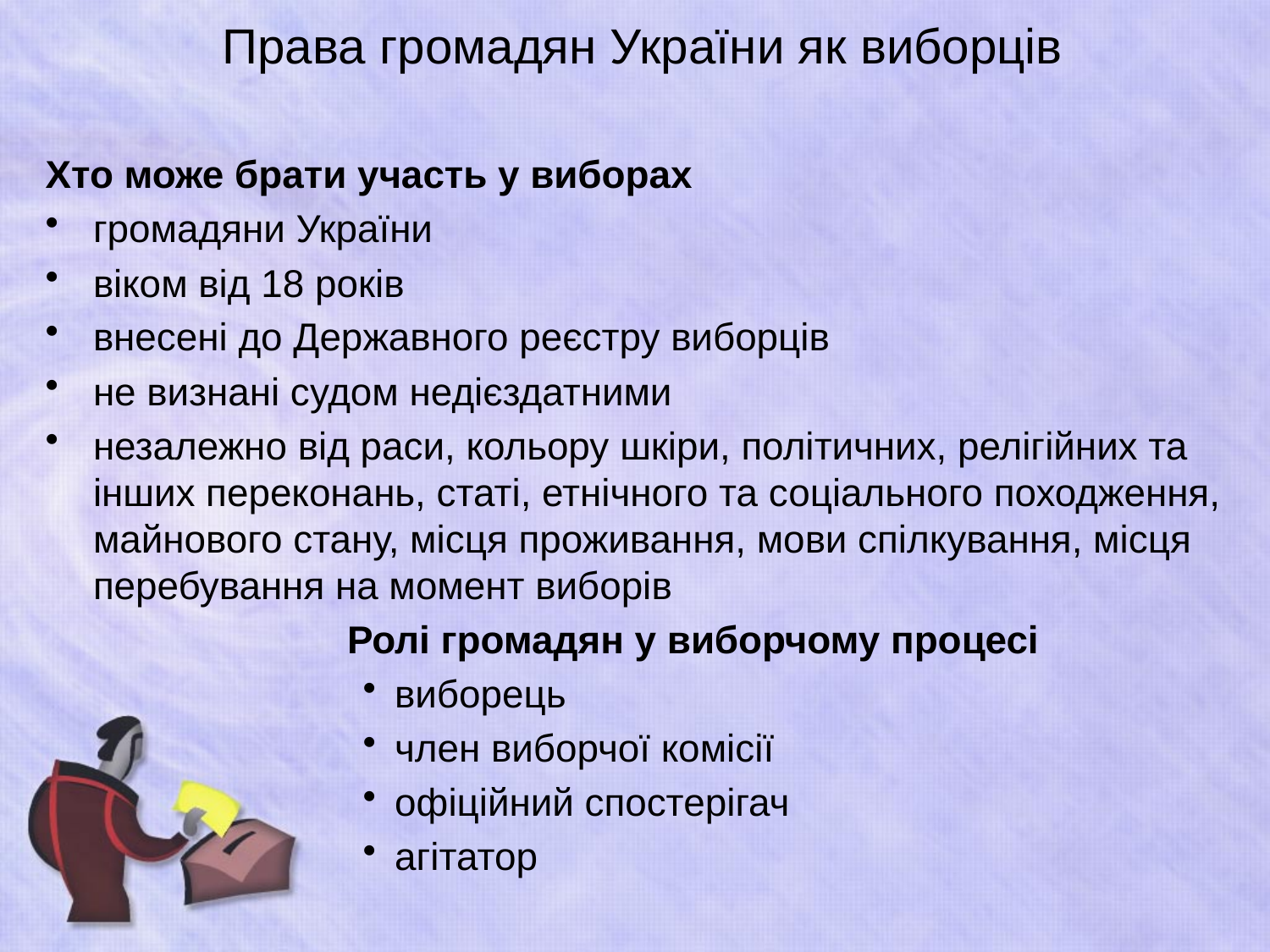

# Права громадян України як виборців
Хто може брати участь у виборах
громадяни України
віком від 18 років
внесені до Державного реєстру виборців
не визнані судом недієздатними
незалежно від раси, кольору шкіри, політичних, релігійних та інших переконань, статі, етнічного та соціального походження, майнового стану, місця проживання, мови спілкування, місця перебування на момент виборів
Ролі громадян у виборчому процесі
виборець
член виборчої комісії
офіційний спостерігач
агітатор